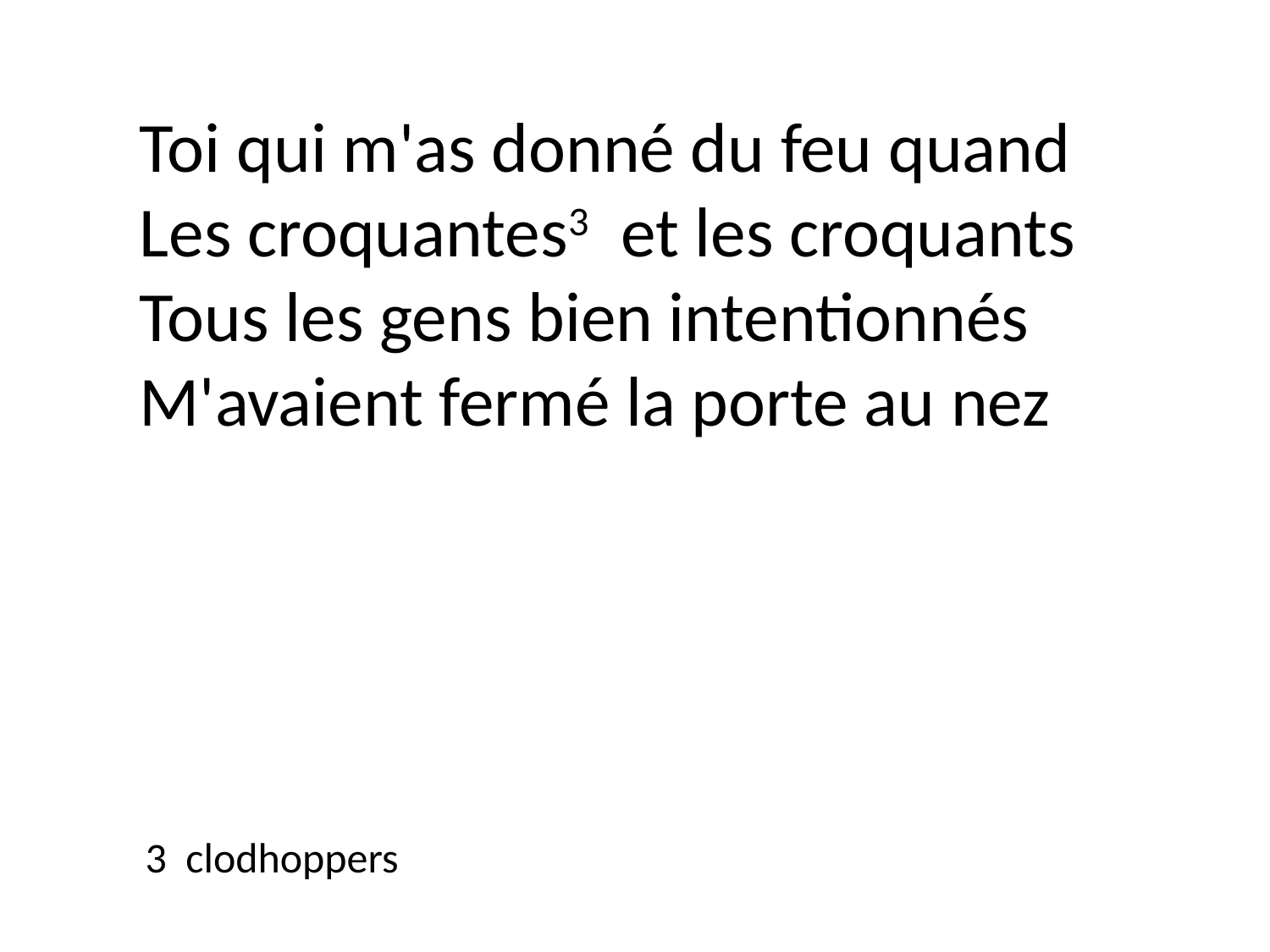

Toi qui m'as donné du feu quand
Les croquantes3  et les croquants
Tous les gens bien intentionnés
M'avaient fermé la porte au nez
3  clodhoppers